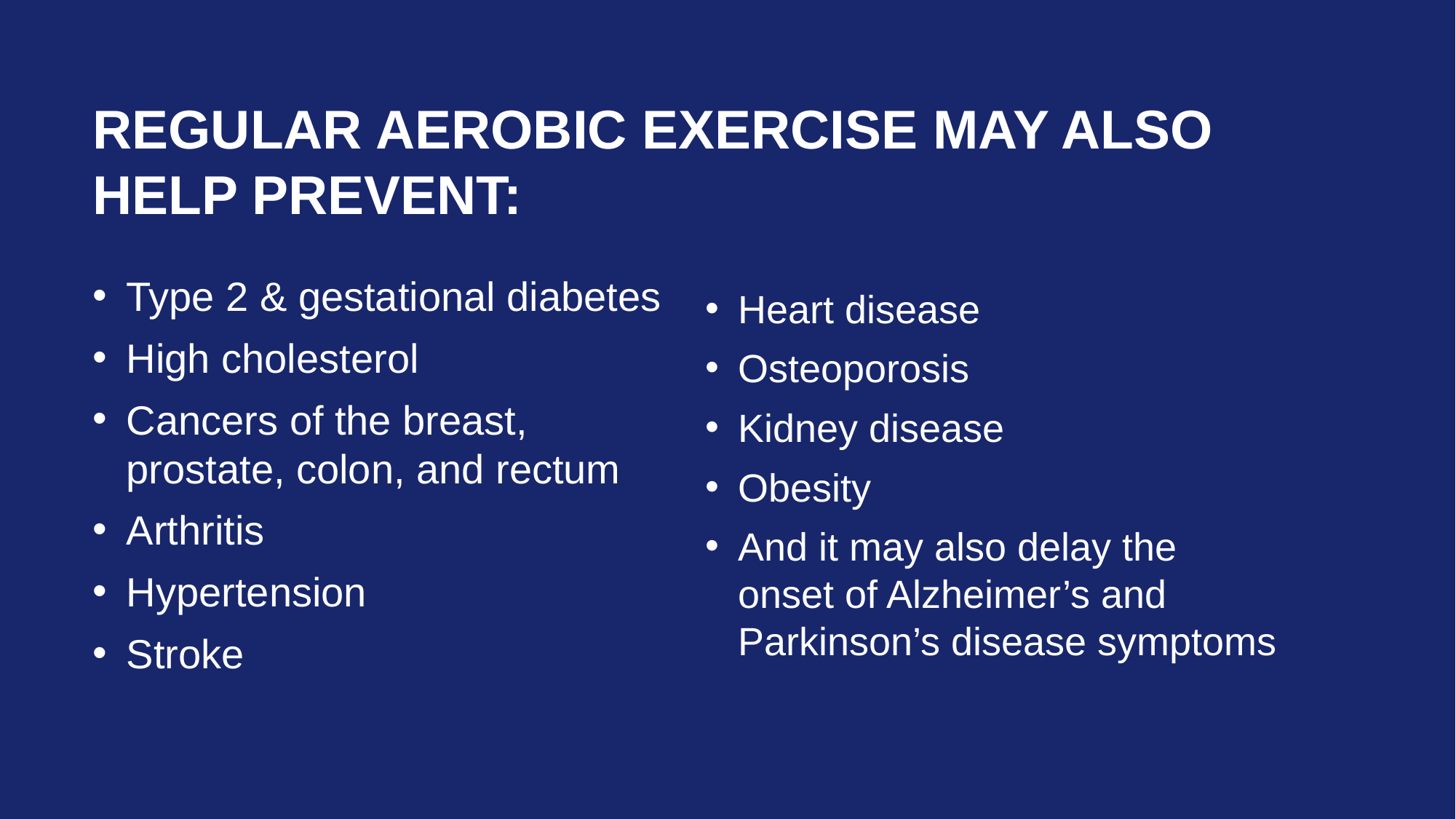

# Regular aerobic exercise may also help prevent:
Type 2 & gestational diabetes
High cholesterol
Cancers of the breast, prostate, colon, and rectum
Arthritis
Hypertension
Stroke
Heart disease
Osteoporosis
Kidney disease
Obesity
And it may also delay the onset of Alzheimer’s and Parkinson’s disease symptoms